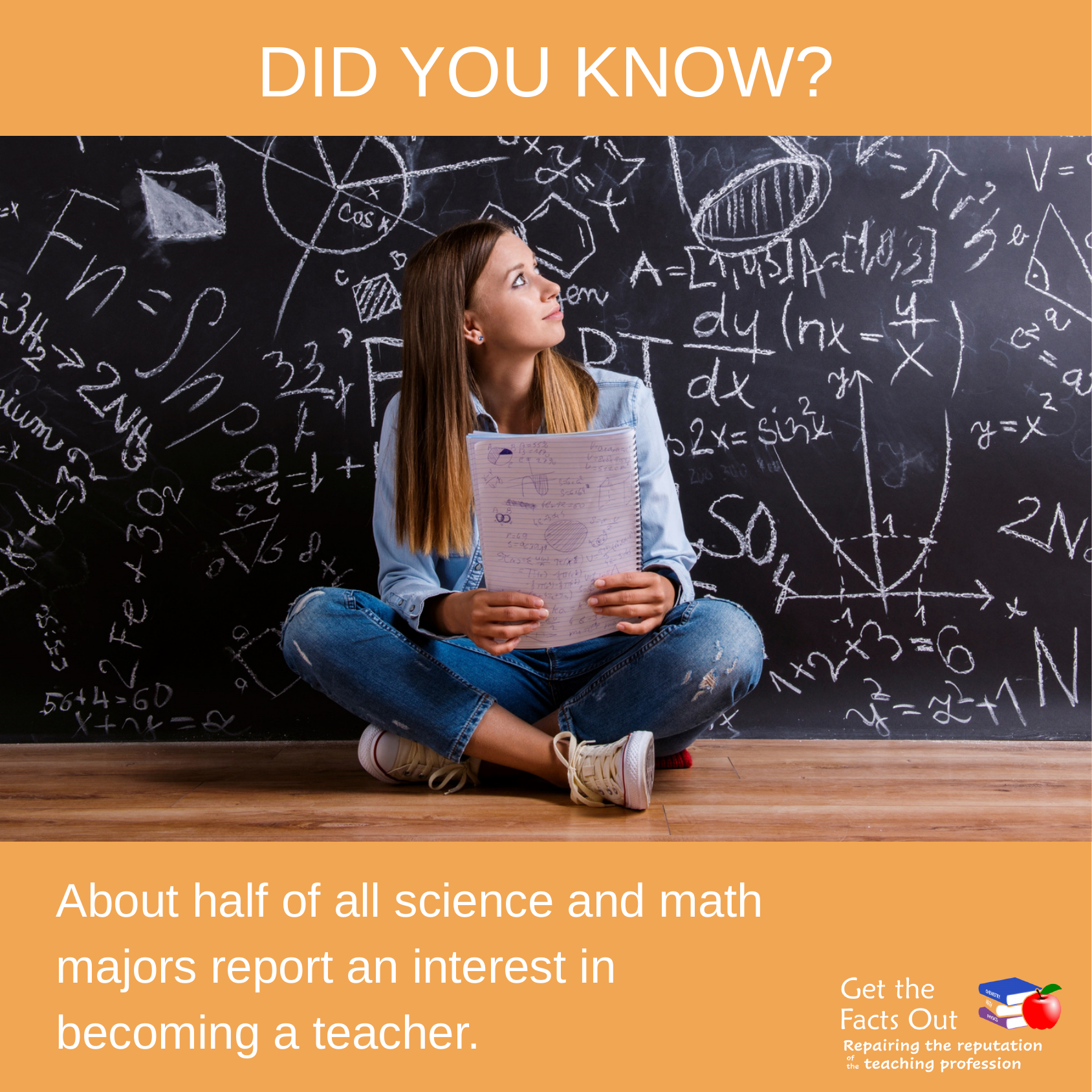

DID YOU KNOW?

About half of all ﻿science and math
majors report an interest in
becoming a teacher.